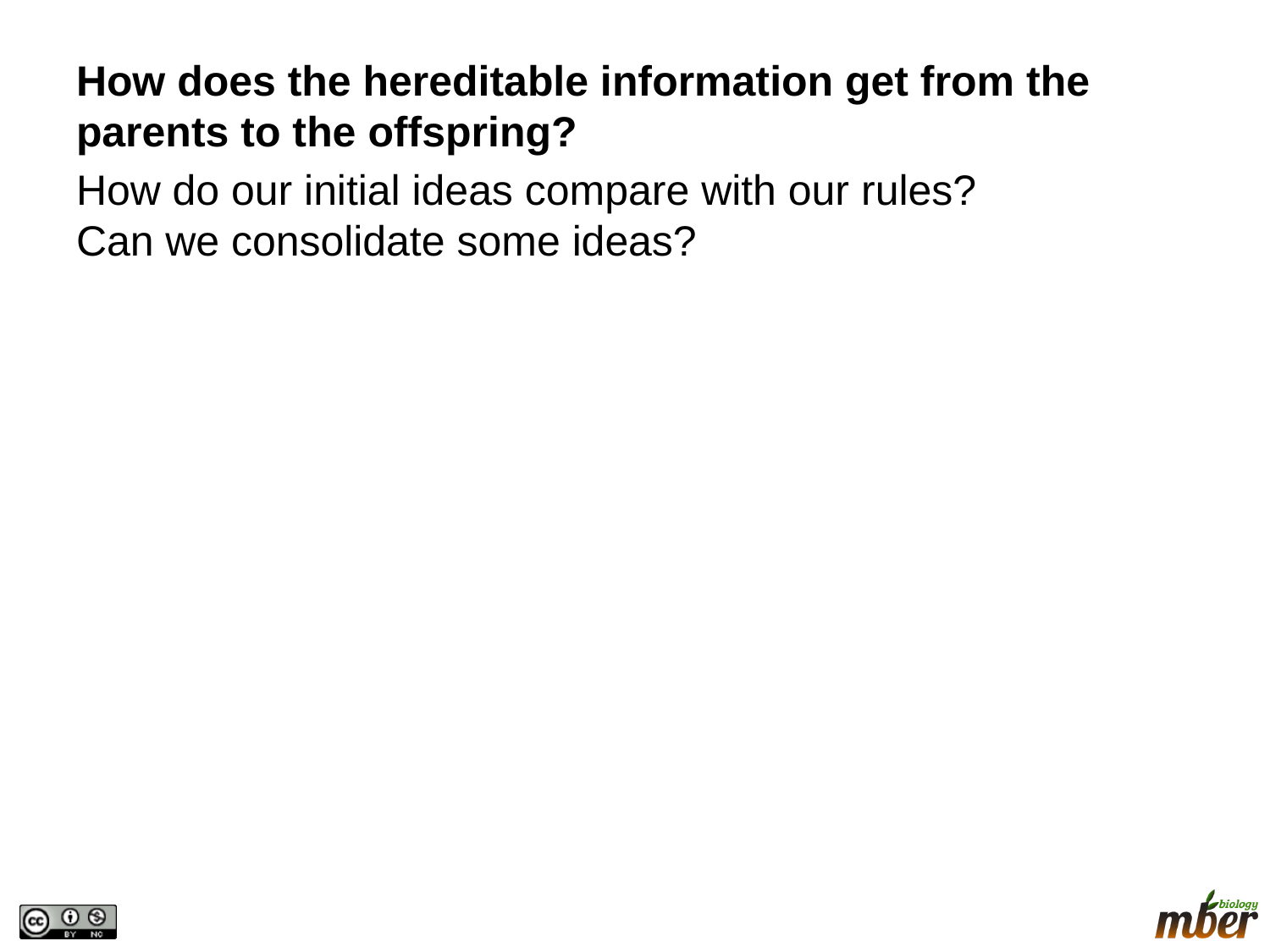

How does the hereditable information get from the parents to the offspring?
How do our initial ideas compare with our rules?
Can we consolidate some ideas?